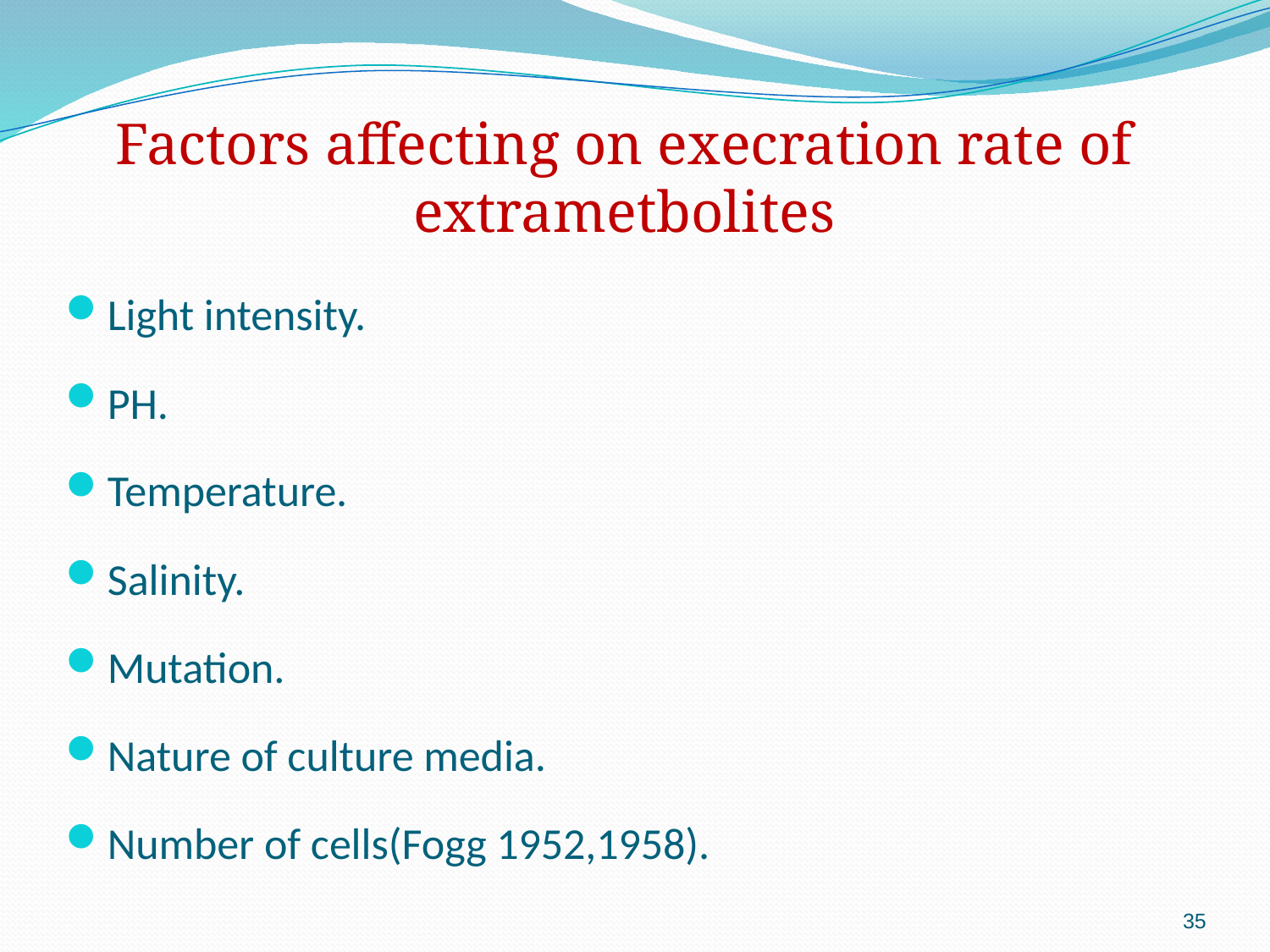

# Factors affecting on execration rate of extrametbolites
Light intensity.
PH.
Temperature.
Salinity.
Mutation.
Nature of culture media.
Number of cells(Fogg 1952,1958).
35